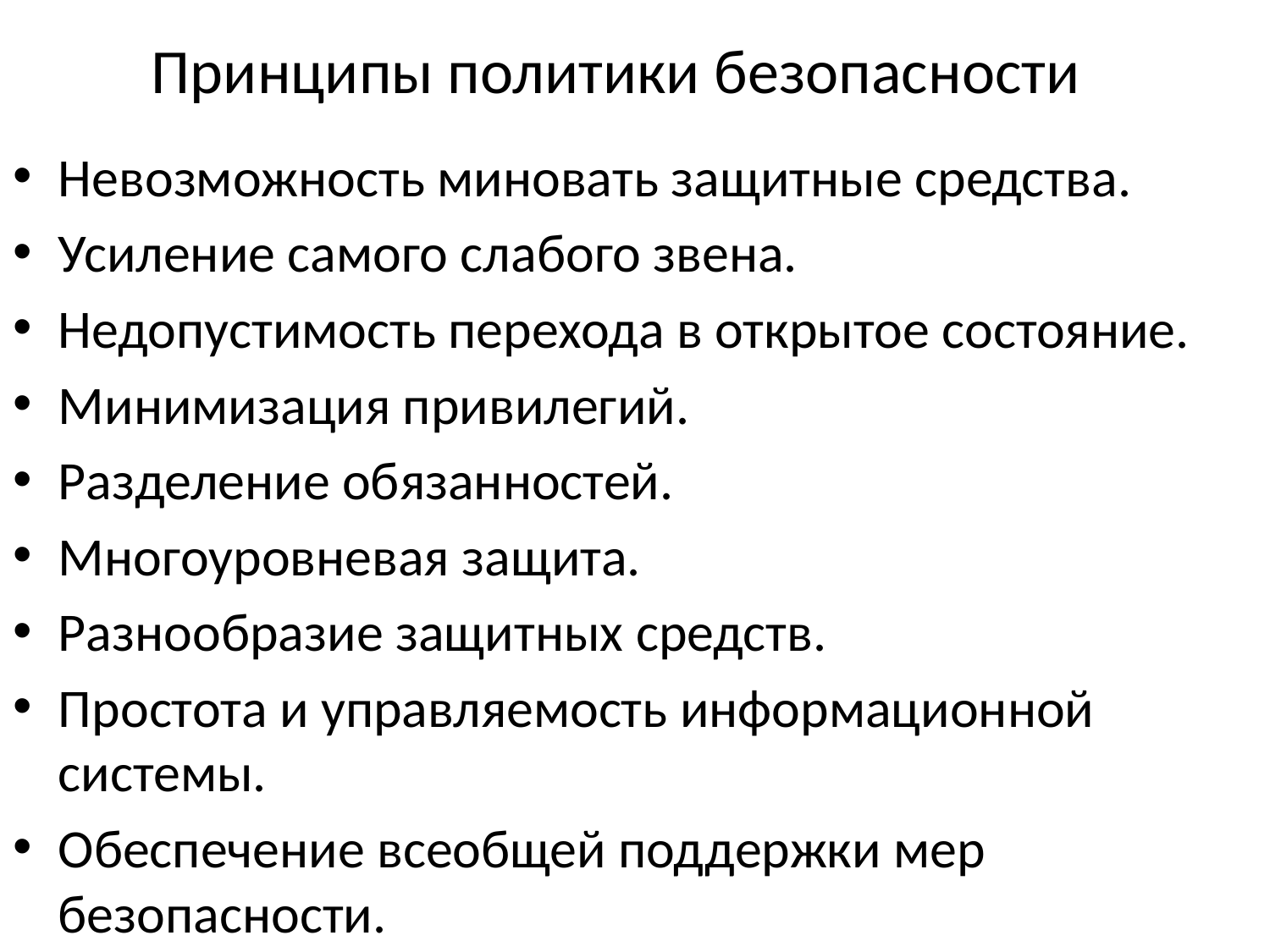

# Принципы политики безопасности
Невозможность миновать защитные средства.
Усиление самого слабого звена.
Недопустимость перехода в открытое состояние.
Минимизация привилегий.
Разделение обязанностей.
Многоуровневая защита.
Разнообразие защитных средств.
Простота и управляемость информационной системы.
Обеспечение всеобщей поддержки мер безопасности.